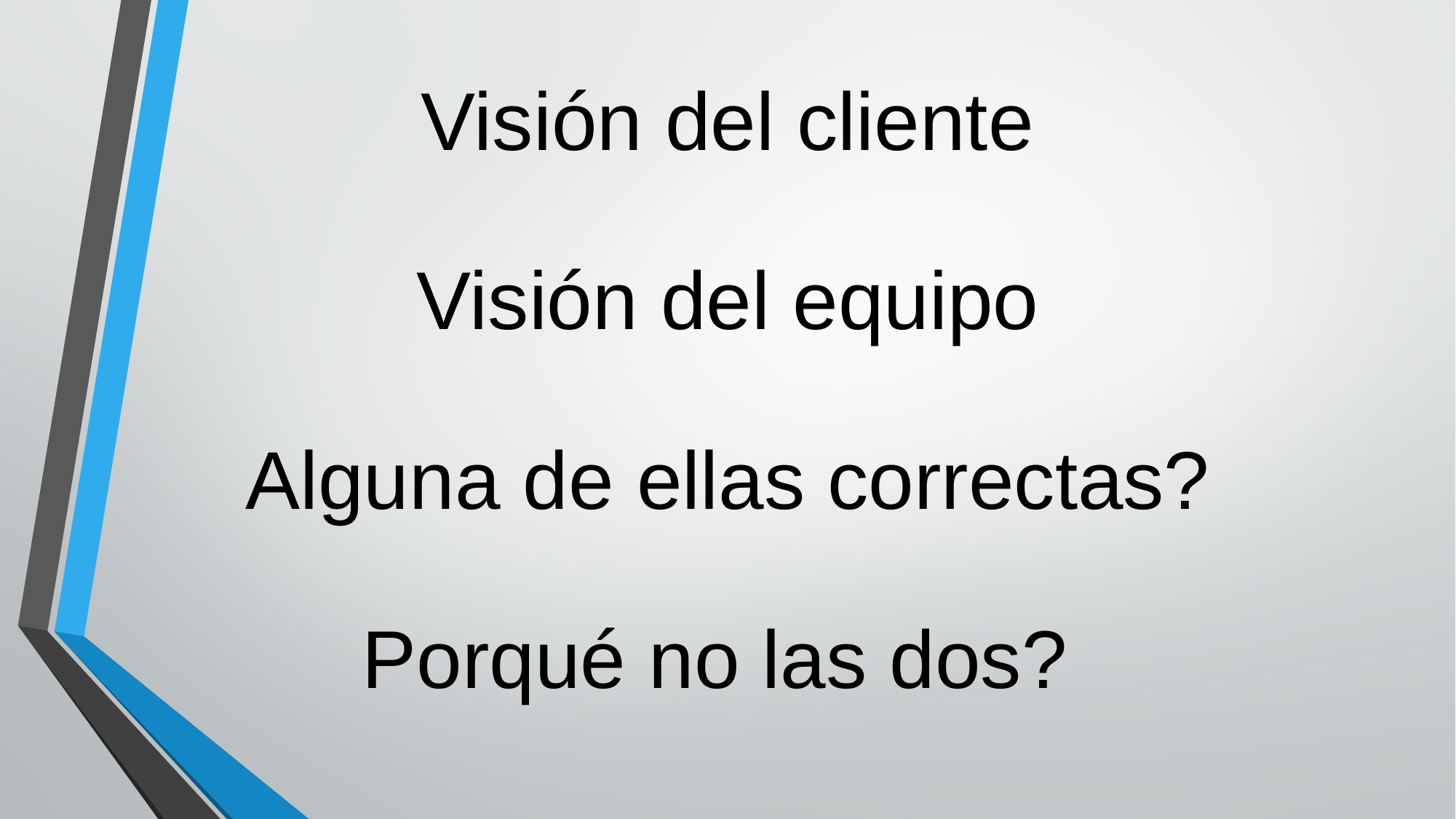

Visión del cliente
Visión del equipo
Alguna de ellas correctas?
Porqué no las dos?